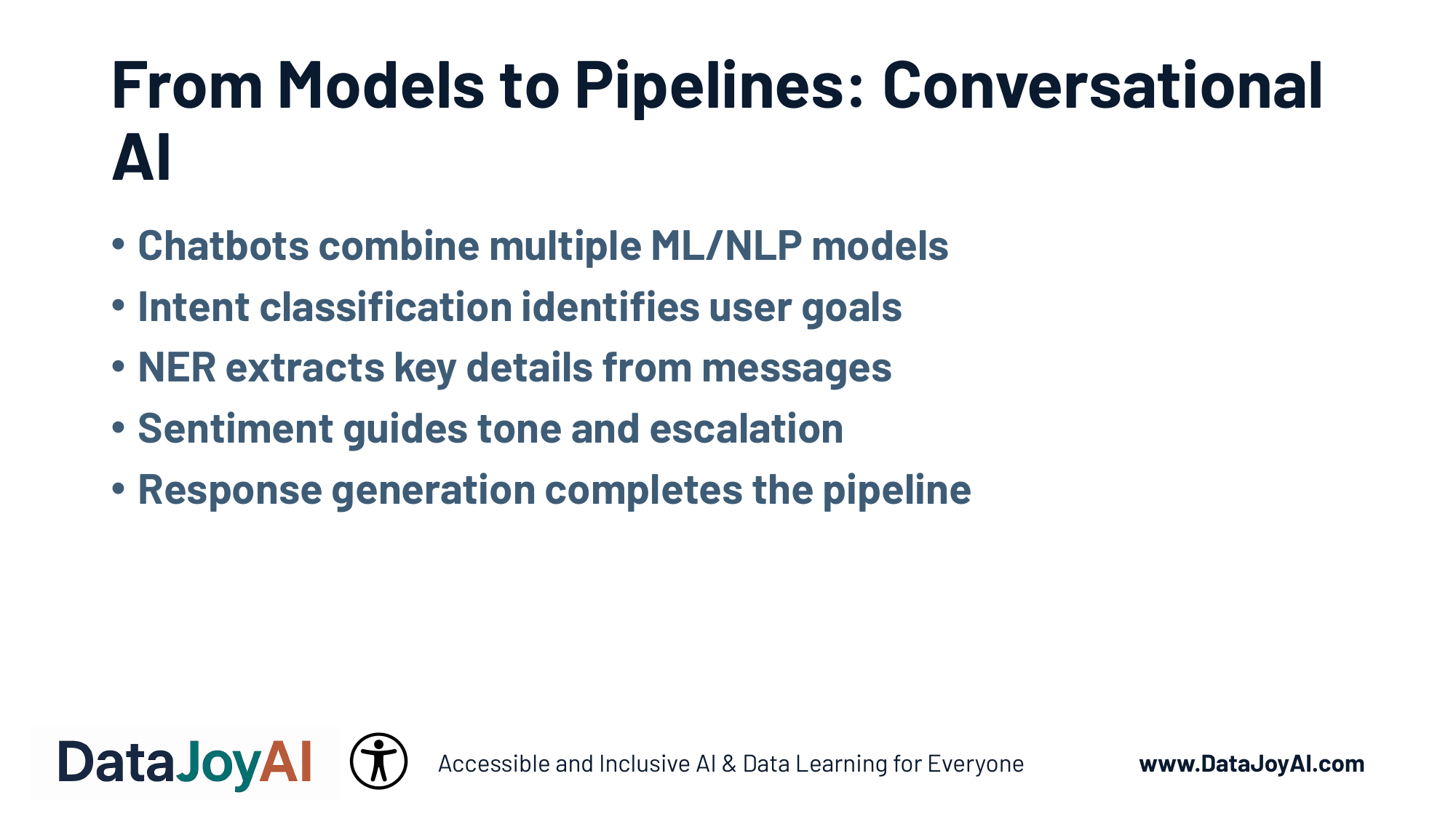

# From Models to Pipelines: Conversational AI
Chatbots combine multiple ML/NLP models
Intent classification identifies user goals
NER extracts key details from messages
Sentiment guides tone and escalation
Response generation completes the pipeline